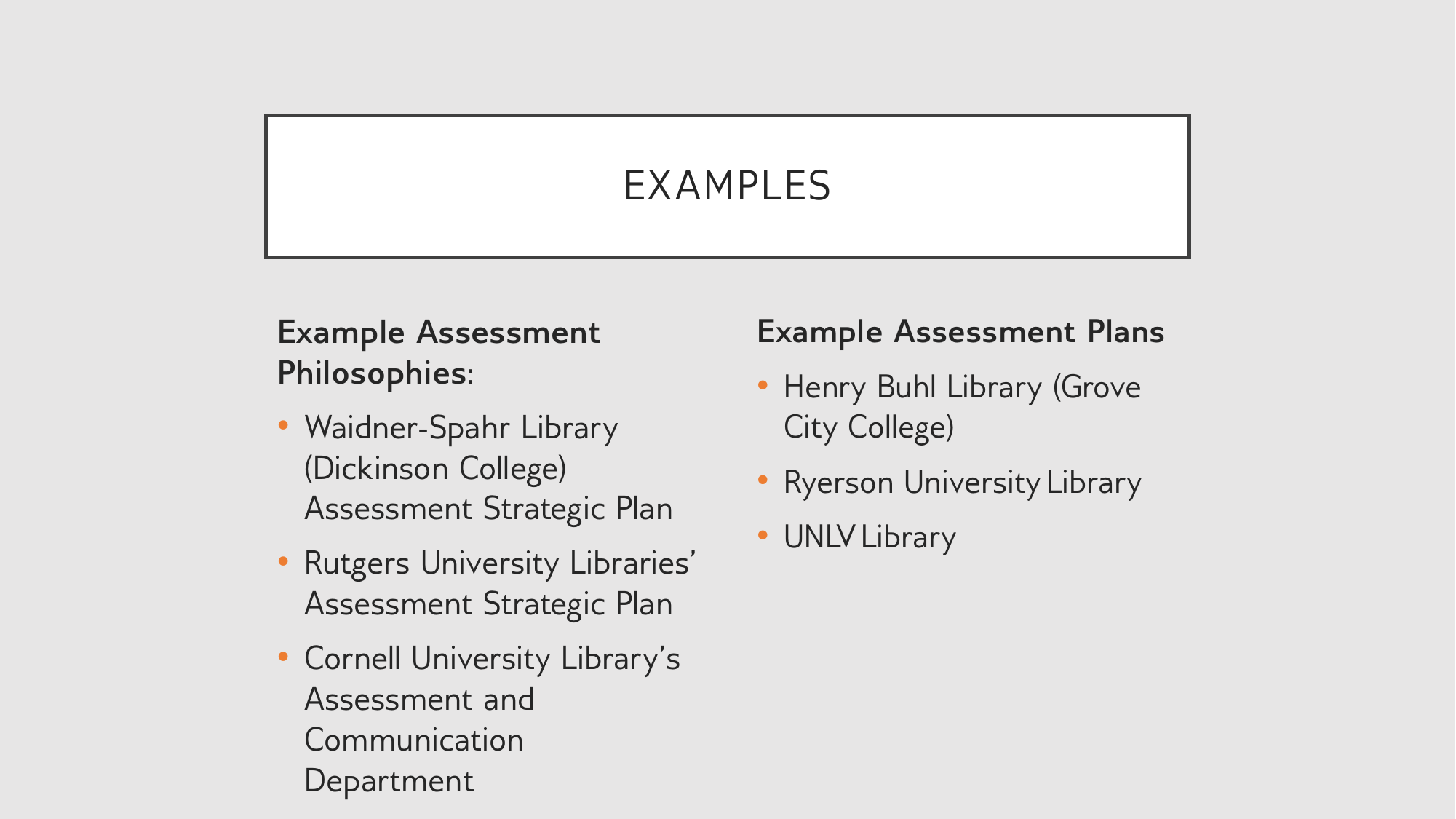

# Examples
Example Assessment Plans
Henry Buhl Library (Grove City College)
Ryerson University Library
UNLV Library
Example Assessment Philosophies:
Waidner-Spahr Library (Dickinson College) Assessment Strategic Plan
Rutgers University Libraries’ Assessment Strategic Plan
Cornell University Library’s Assessment and Communication Department